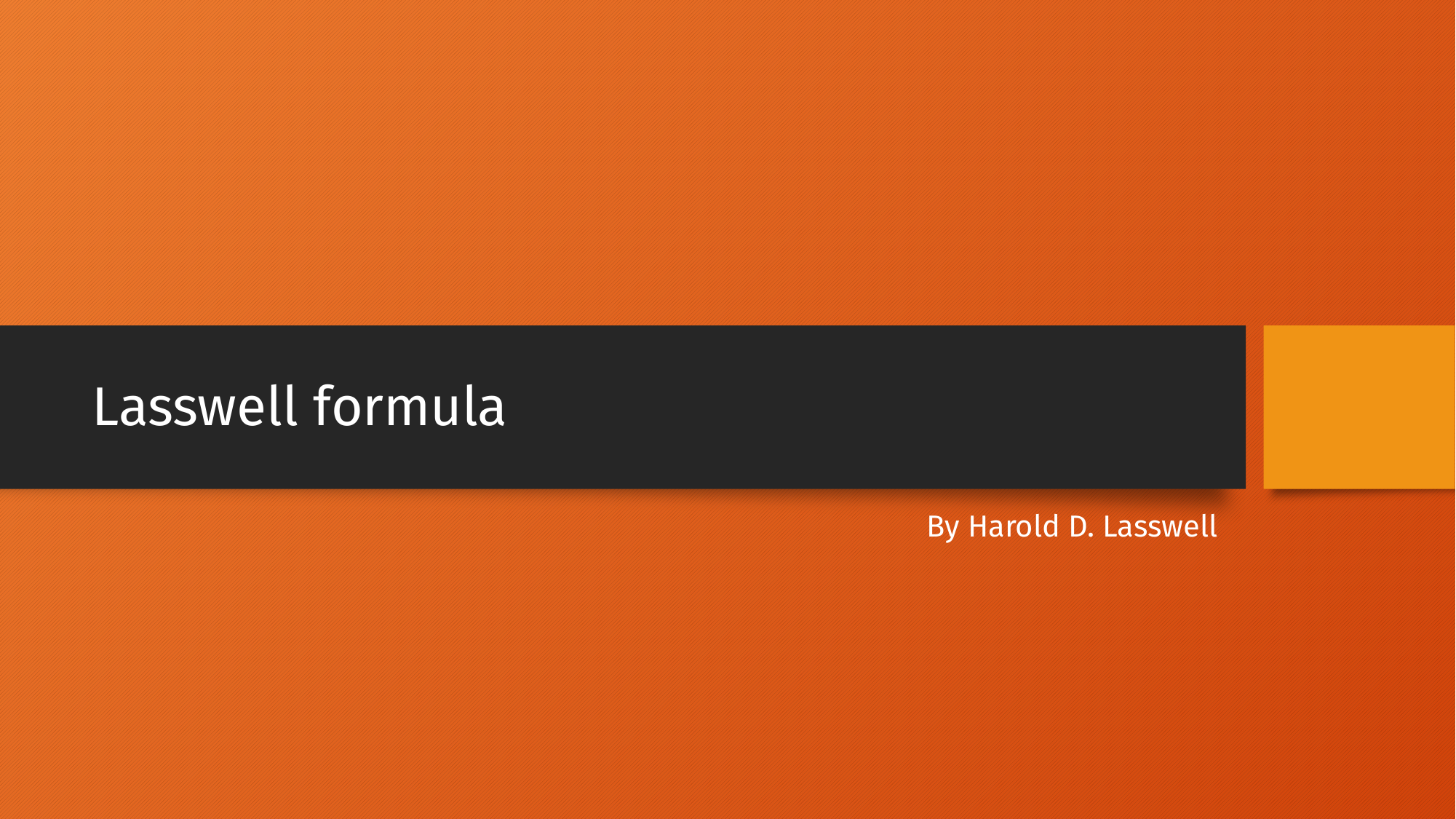

# Lasswell formula
By Harold D. Lasswell